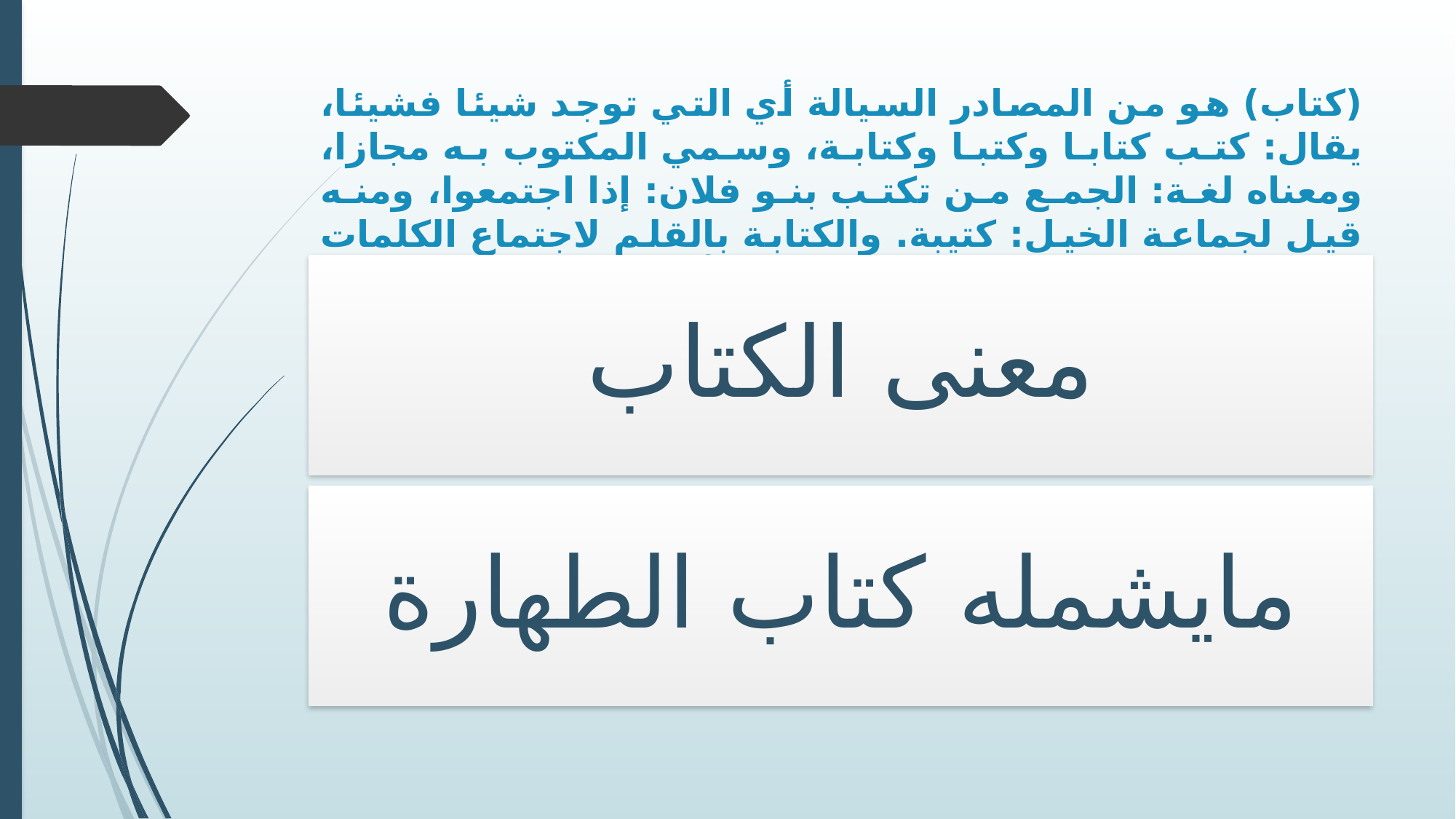

# (كتاب) هو من المصادر السيالة أي التي توجد شيئا فشيئا، يقال: كتب كتابا وكتبا وكتابة، وسمي المكتوب به مجازا، ومعناه لغة: الجمع من تكتب بنو فلان: إذا اجتمعوا، ومنه قيل لجماعة الخيل: كتيبة. والكتابة بالقلم لاجتماع الكلمات والحروف. والمراد به هنا المكتوب أي هذا مكتوب جامع لمسائل (الطهارة) مما يوجبها ويتطهر به ونحو ذلك.
معنى الكتاب
مايشمله كتاب الطهارة